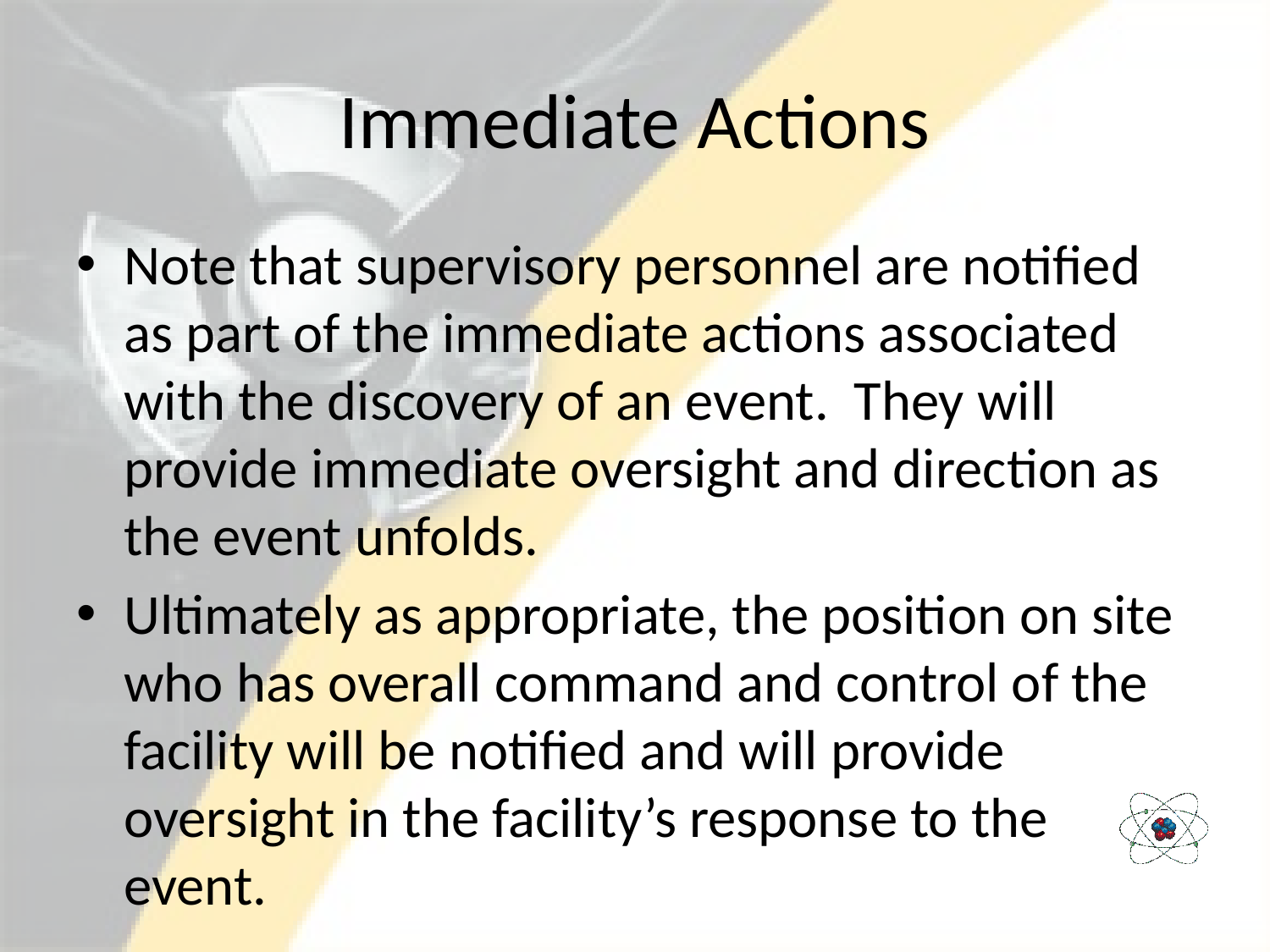

# Immediate Actions
Note that supervisory personnel are notified as part of the immediate actions associated with the discovery of an event.  They will provide immediate oversight and direction as the event unfolds.
Ultimately as appropriate, the position on site who has overall command and control of the facility will be notified and will provide oversight in the facility’s response to the event.